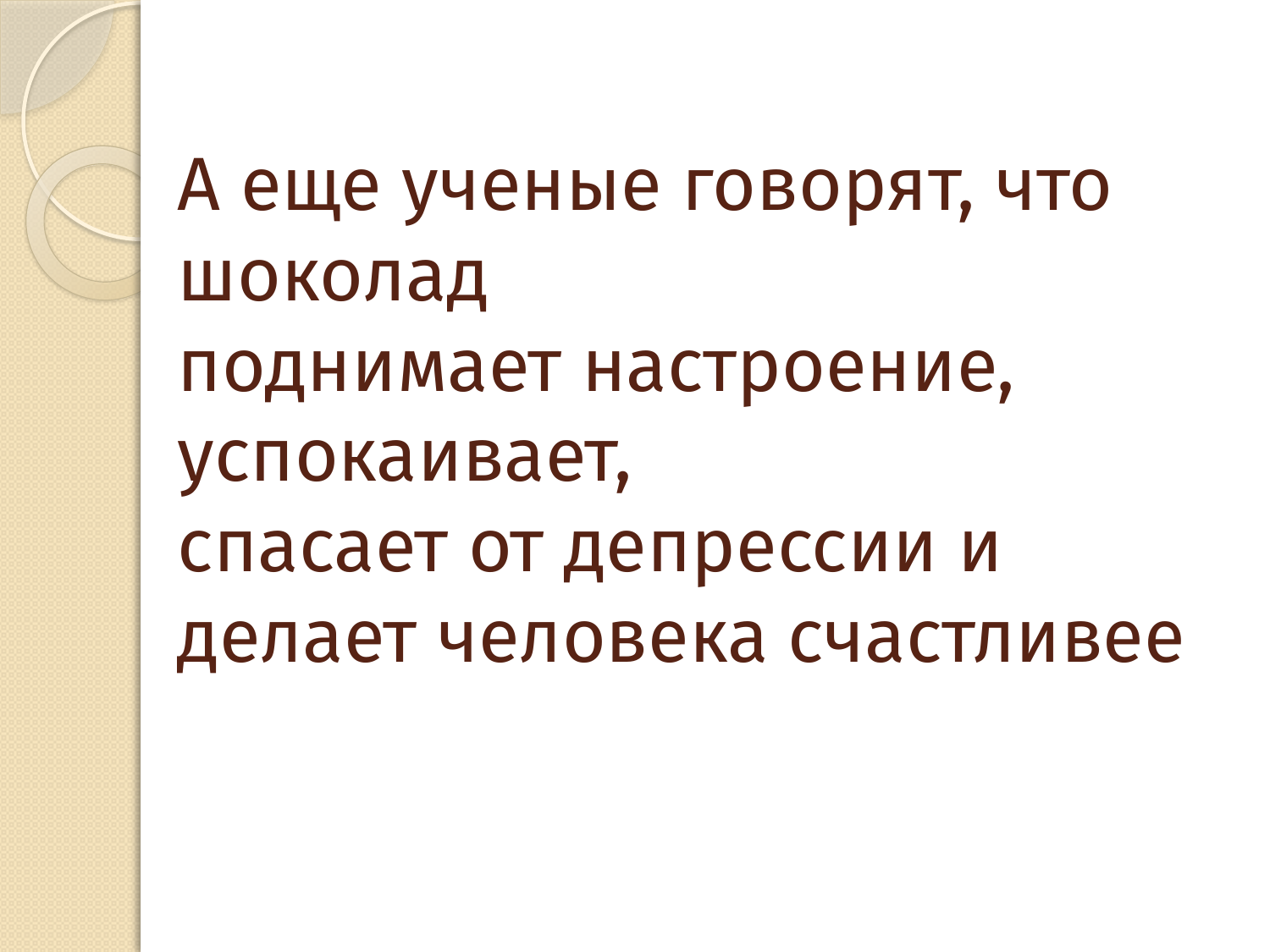

# А еще ученые говорят, что шоколад поднимает настроение, успокаивает, спасает от депрессии и делает человека счастливее